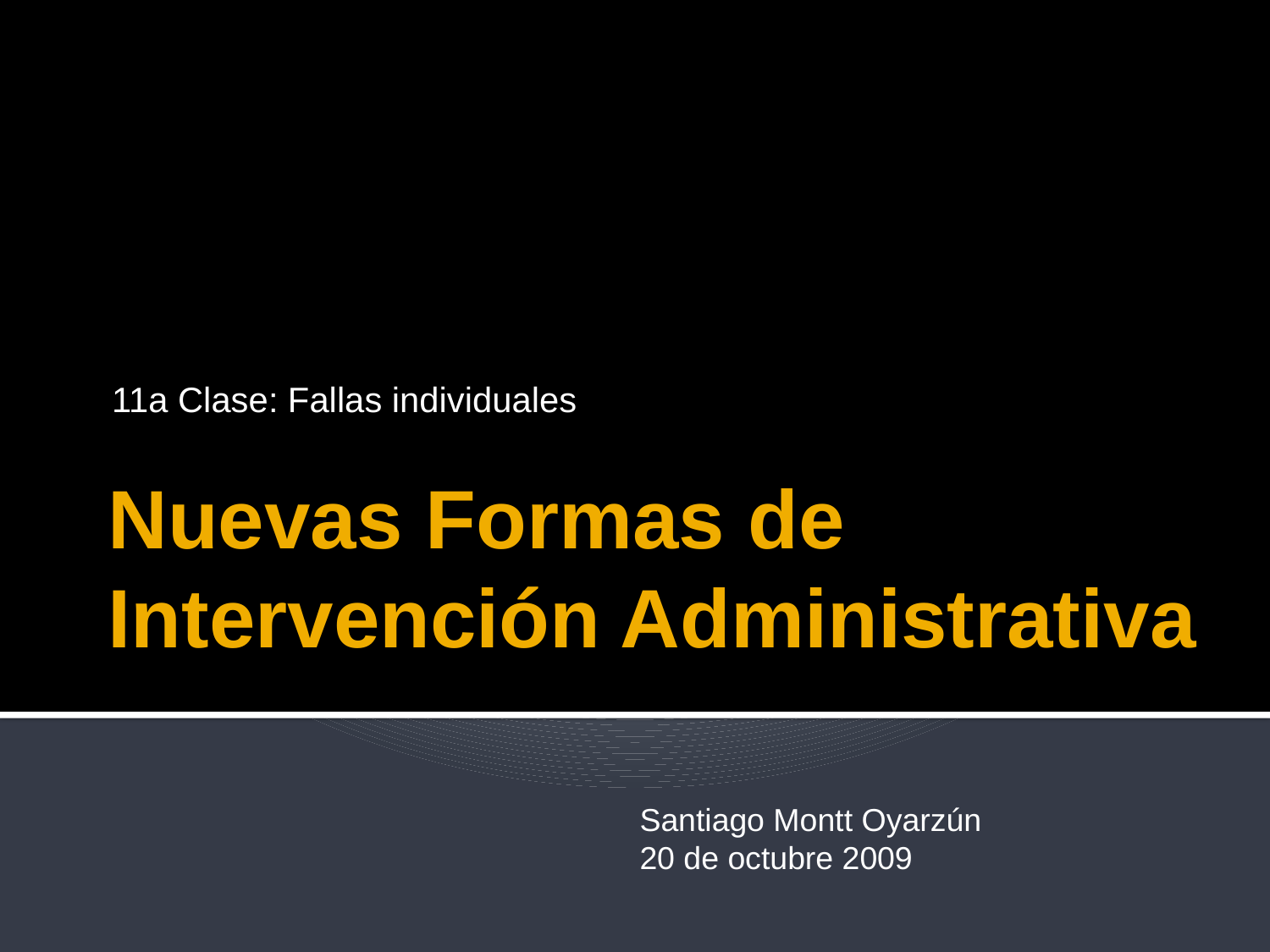

11a Clase: Fallas individuales

# Nuevas Formas de Intervención Administrativa
Santiago Montt Oyarzún
20 de octubre 2009